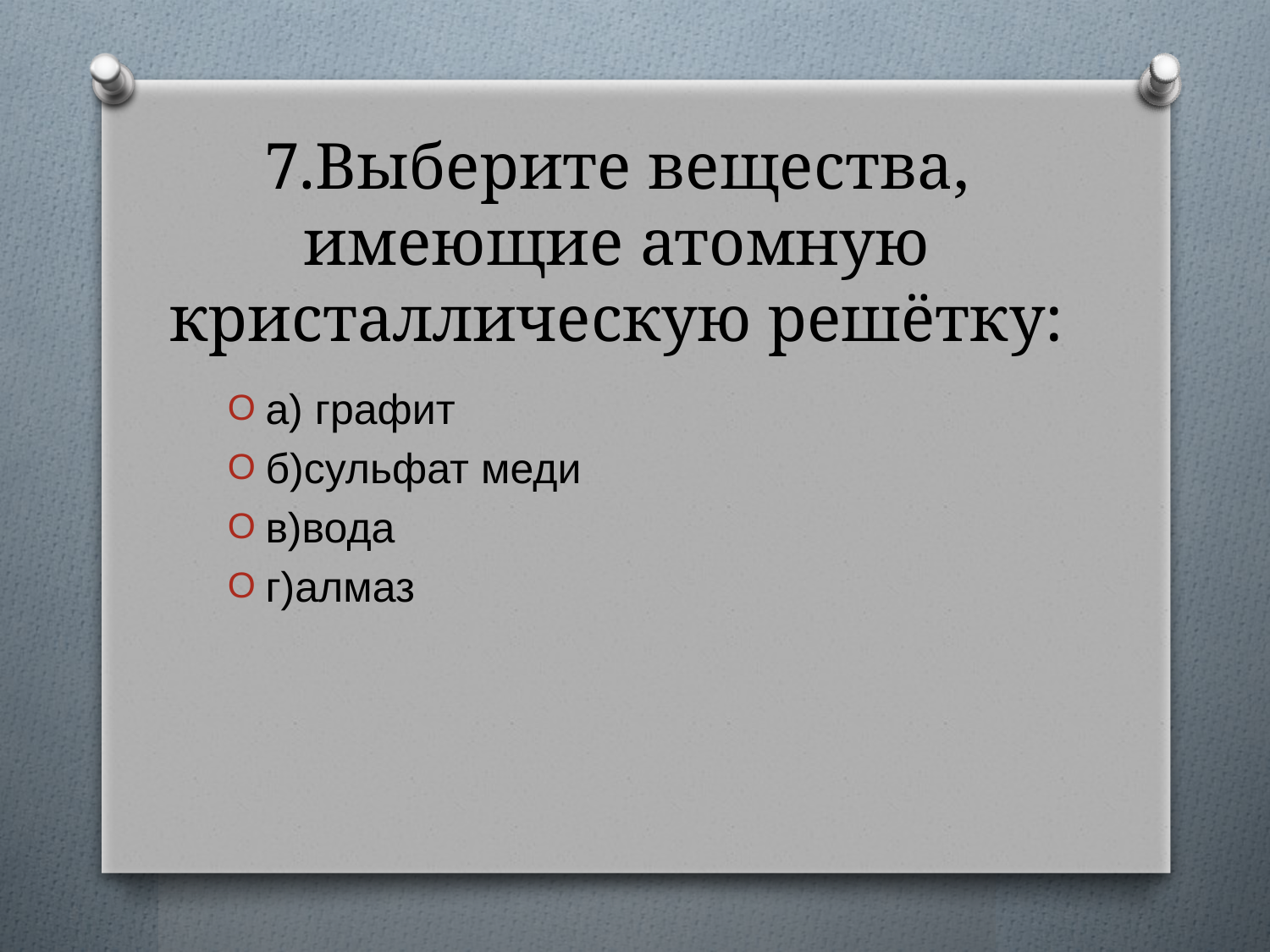

# 7.Выберите вещества, имеющие атомную кристаллическую решётку:
а) графит
б)сульфат меди
в)вода
г)алмаз